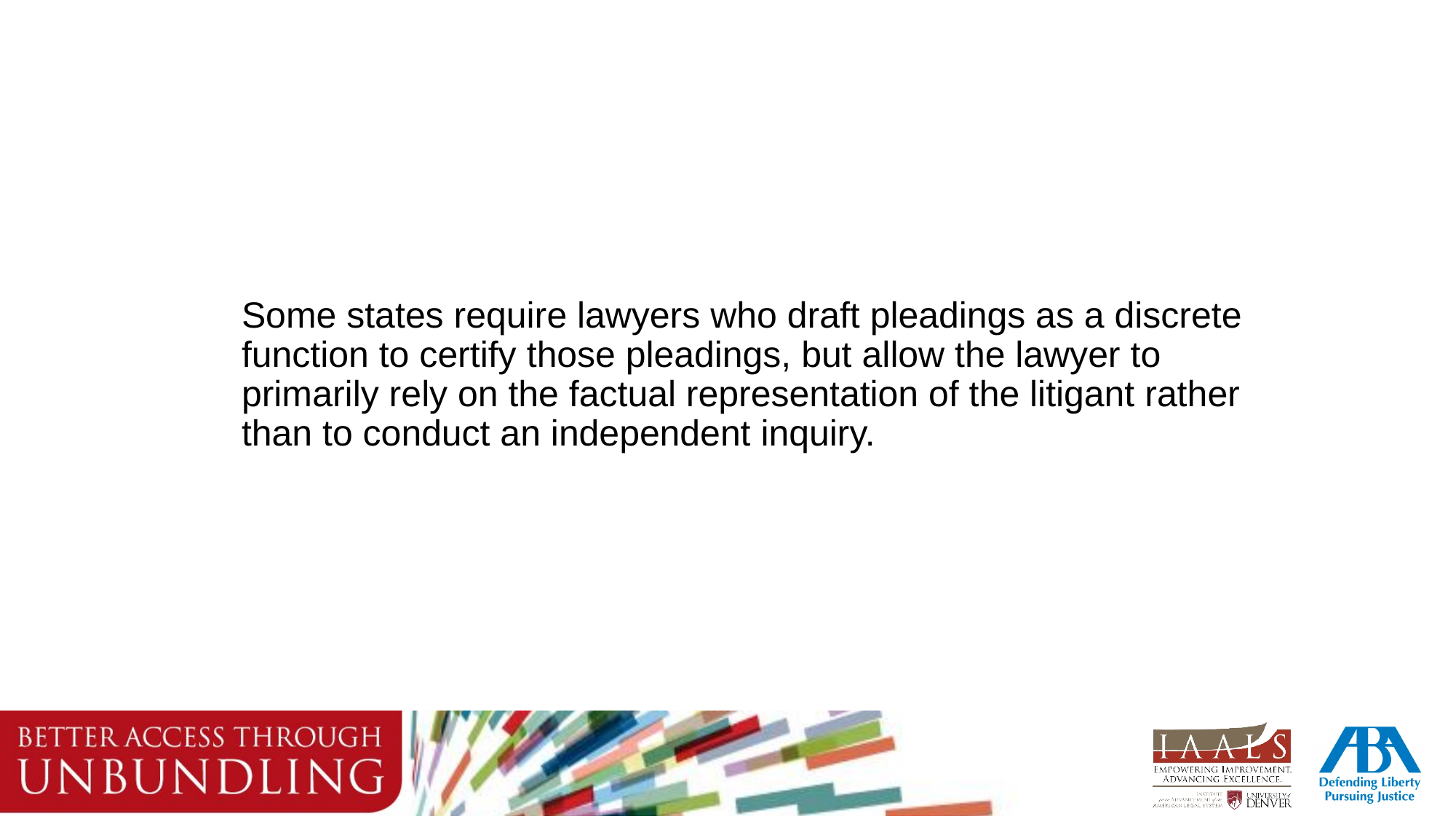

Some states require lawyers who draft pleadings as a discrete function to certify those pleadings, but allow the lawyer to primarily rely on the factual representation of the litigant rather than to conduct an independent inquiry.